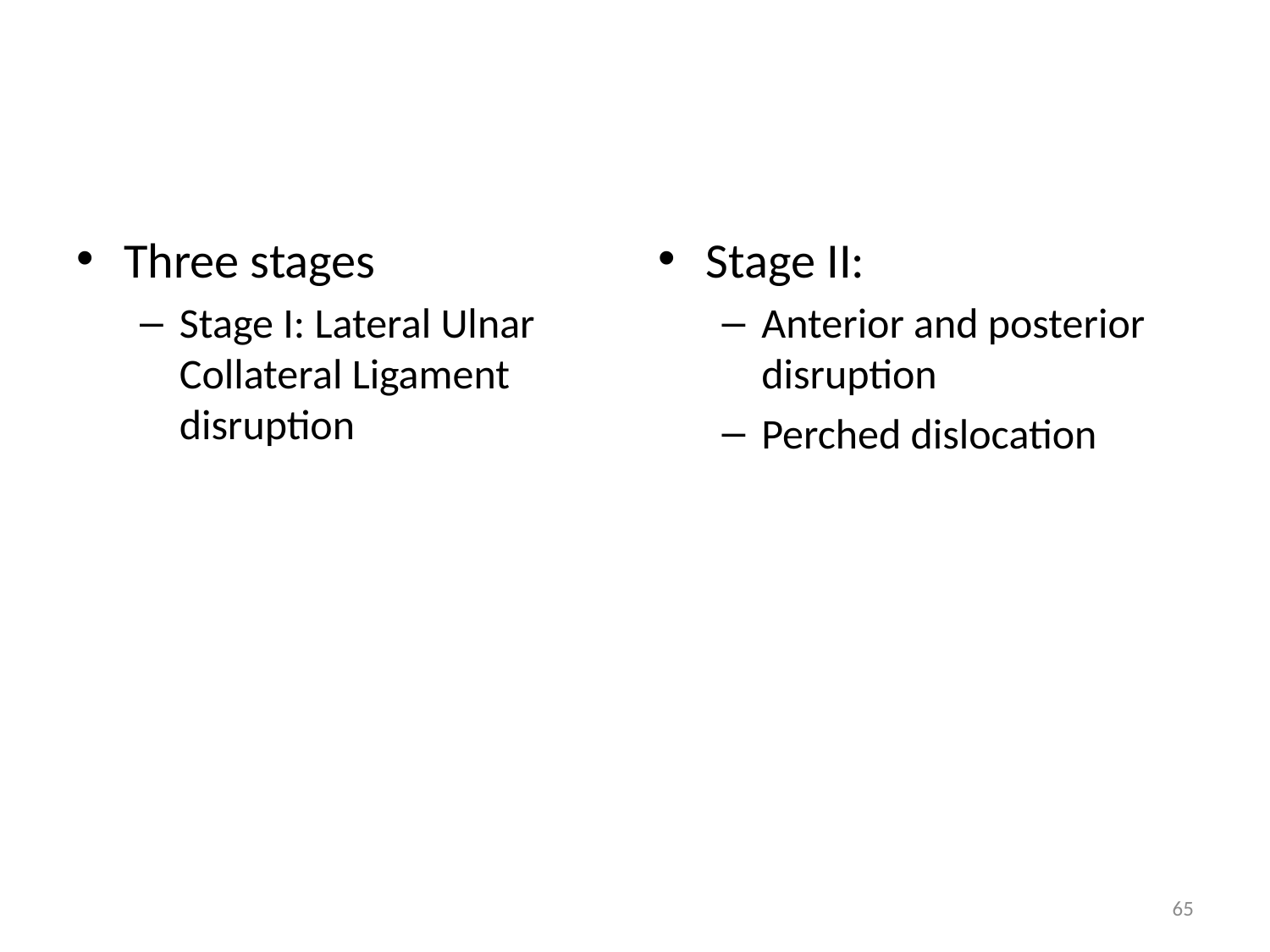

#
Three stages
Stage I: Lateral Ulnar Collateral Ligament disruption

Stage II:
Anterior and posterior disruption
Perched dislocation

65